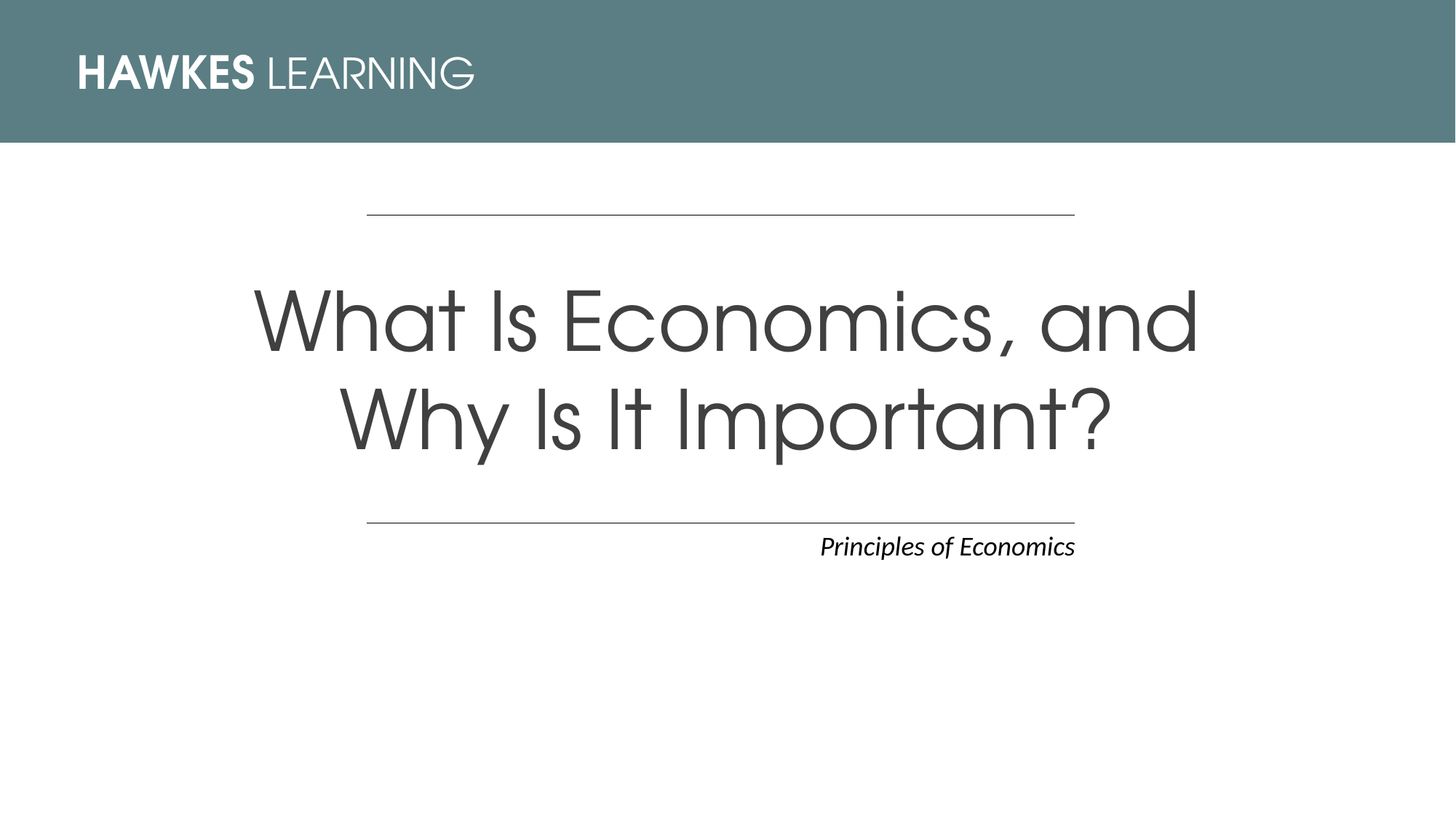

HAWKES LEARNING
What Is Economics, and Why Is It Important?
Principles of Economics